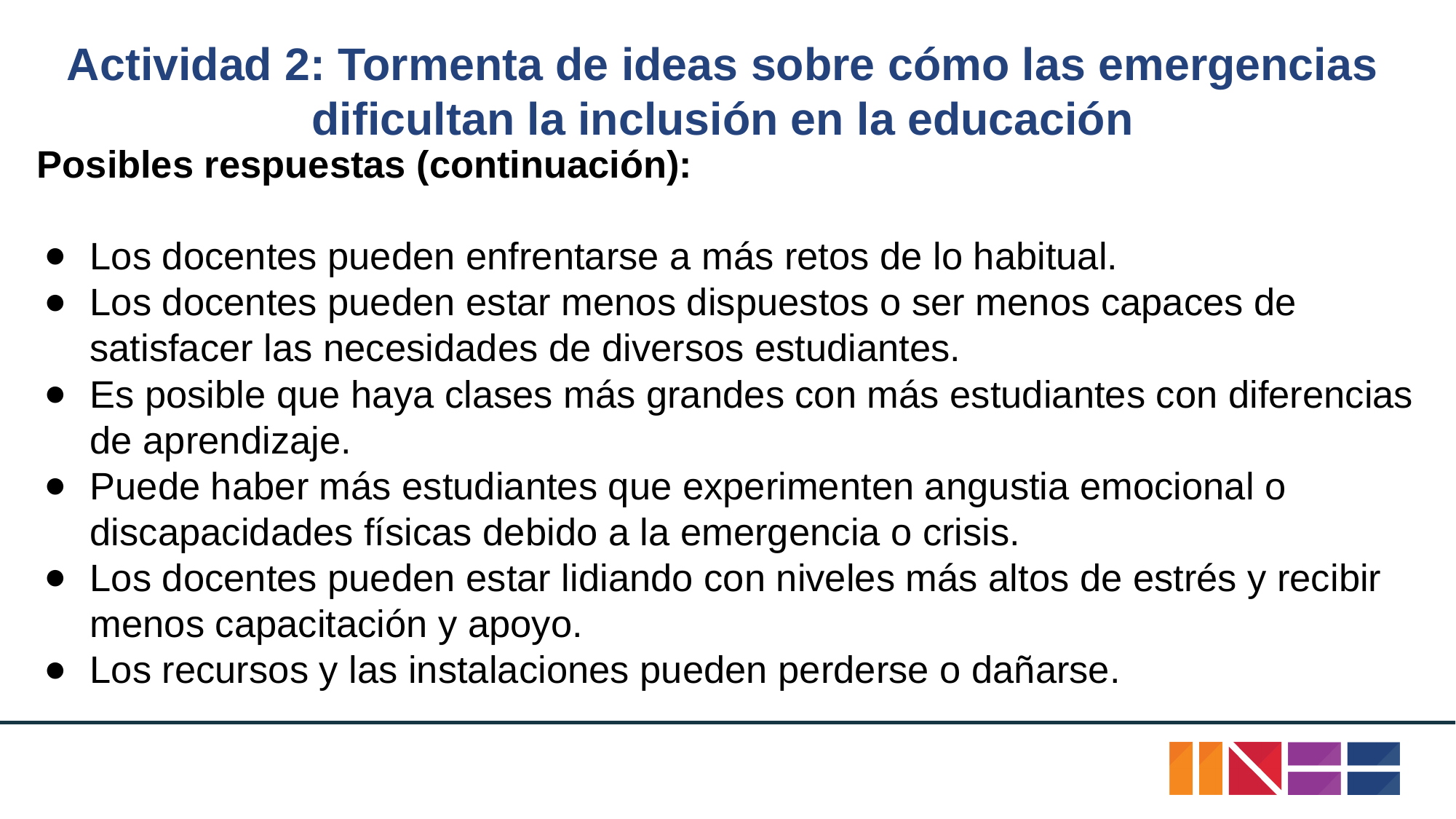

# Actividad 2: Tormenta de ideas sobre cómo las emergencias dificultan la inclusión en la educación
Posibles respuestas (continuación):

Los docentes pueden enfrentarse a más retos de lo habitual.
Los docentes pueden estar menos dispuestos o ser menos capaces de satisfacer las necesidades de diversos estudiantes.
Es posible que haya clases más grandes con más estudiantes con diferencias de aprendizaje.
Puede haber más estudiantes que experimenten angustia emocional o discapacidades físicas debido a la emergencia o crisis.
Los docentes pueden estar lidiando con niveles más altos de estrés y recibir menos capacitación y apoyo.
Los recursos y las instalaciones pueden perderse o dañarse.